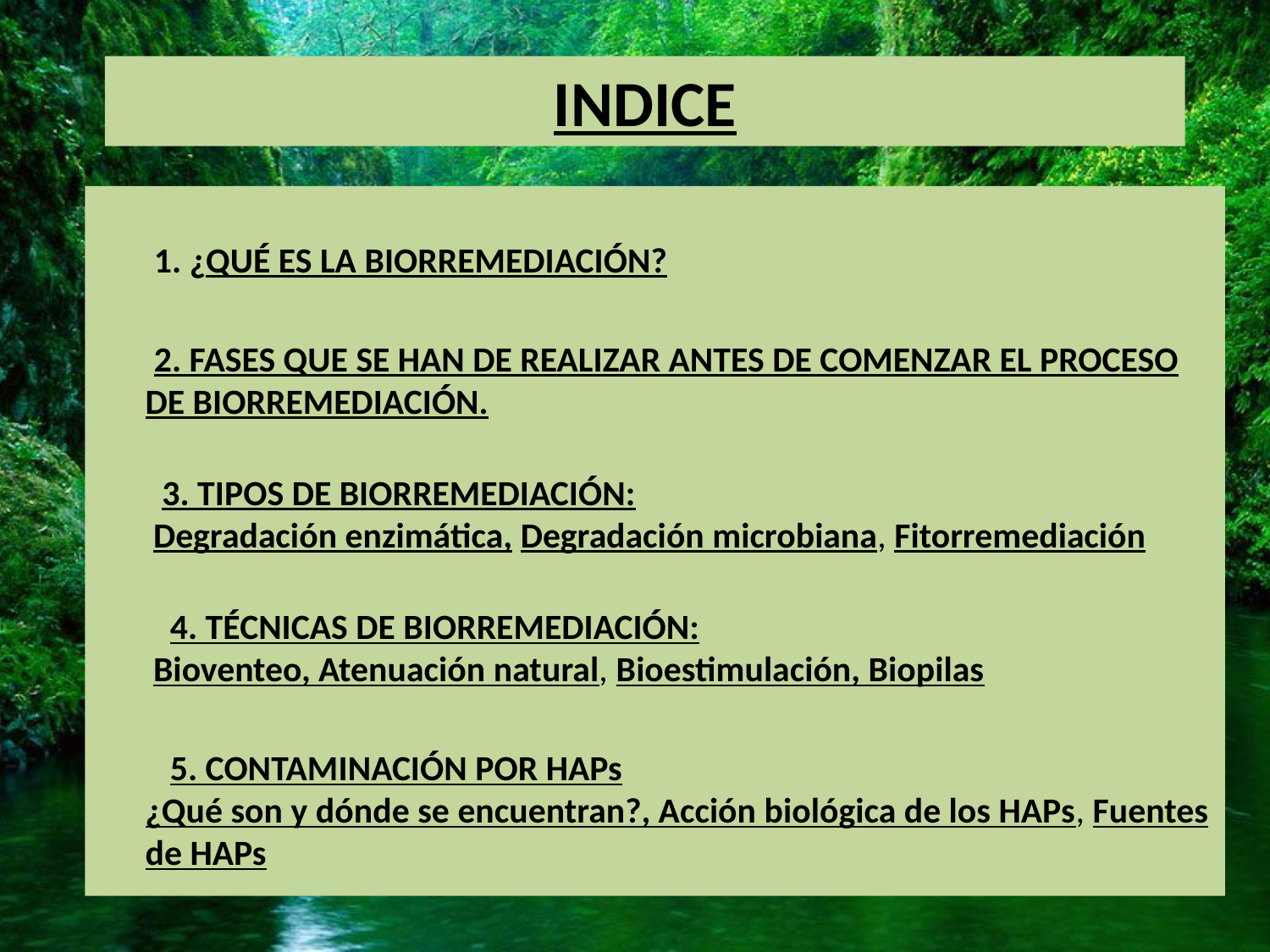

# INDICE

       1. ¿QUÉ ES LA BIORREMEDIACIÓN?

       2. FASES QUE SE HAN DE REALIZAR ANTES DE COMENZAR EL PROCESO DE BIORREMEDIACIÓN.
        3. TIPOS DE BIORREMEDIACIÓN:
 Degradación enzimática, Degradación microbiana, Fitorremediación
         4. TÉCNICAS DE BIORREMEDIACIÓN:
 Bioventeo, Atenuación natural, Bioestimulación, Biopilas

         5. CONTAMINACIÓN POR HAPs
¿Qué son y dónde se encuentran?, Acción biológica de los HAPs, Fuentes de HAPs